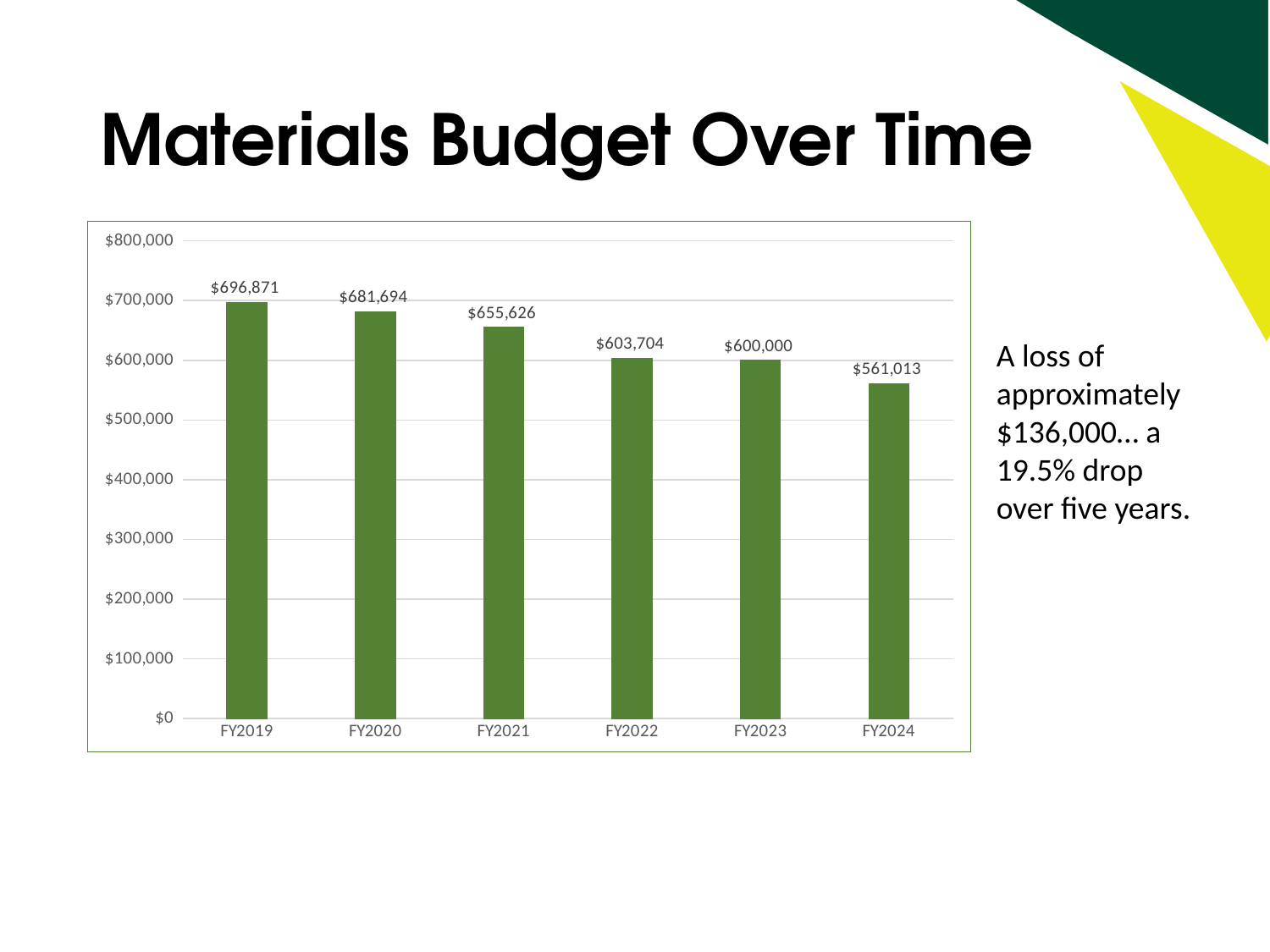

# Materials Budget Over Time

### Chart

| Category |  |
|---|---|
| FY2019 | 696871.0 |
| FY2020 | 681694.0 |
| FY2021 | 655626.0 |
| FY2022 | 603704.0 |
| FY2023 | 600000.0 |
| FY2024 | 561013.0 |
A loss of approximately
$136,000… a 19.5% drop
over five years.